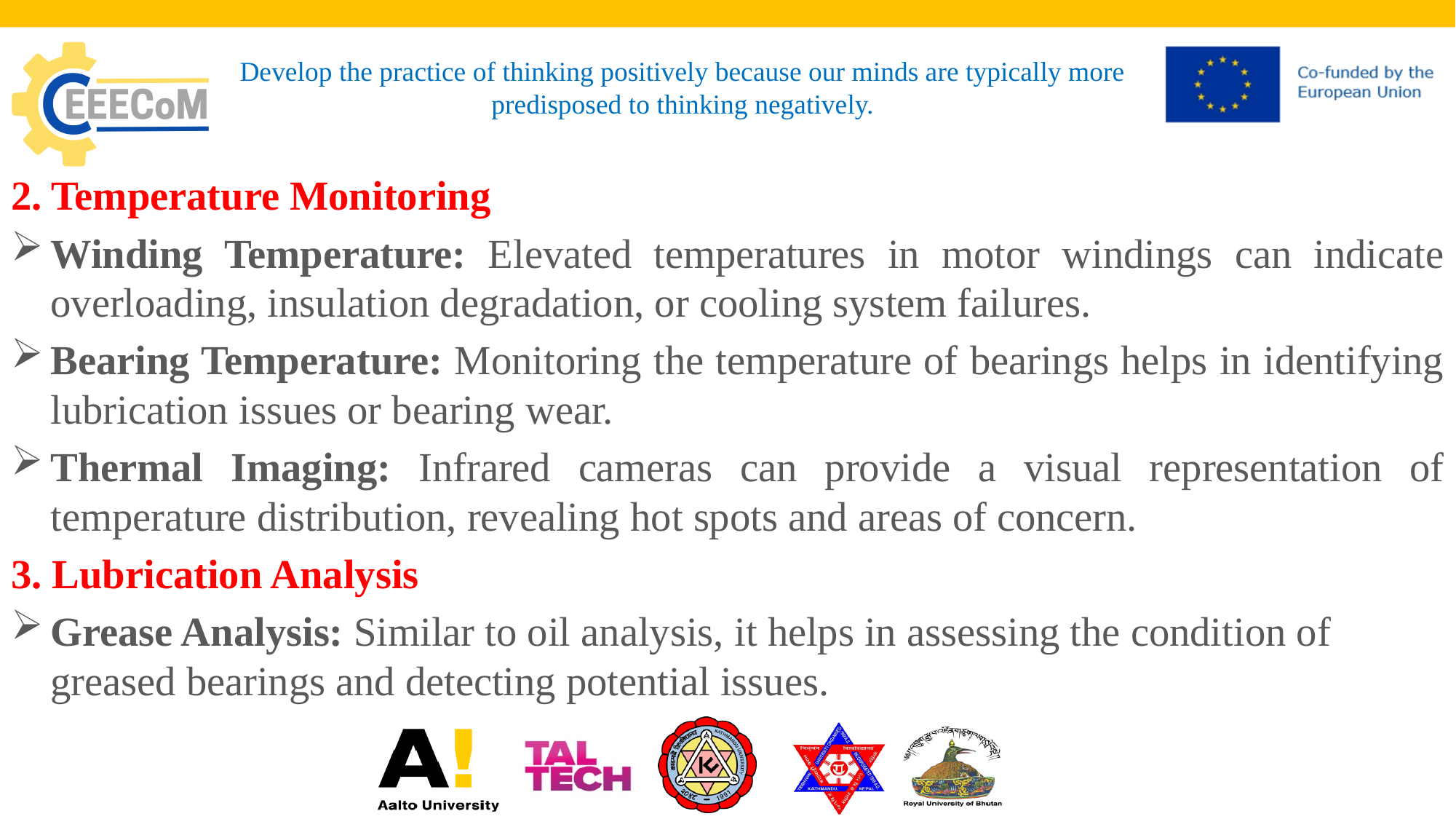

# Develop the practice of thinking positively because our minds are typically more predisposed to thinking negatively.
2. Temperature Monitoring
Winding Temperature: Elevated temperatures in motor windings can indicate overloading, insulation degradation, or cooling system failures.
Bearing Temperature: Monitoring the temperature of bearings helps in identifying lubrication issues or bearing wear.
Thermal Imaging: Infrared cameras can provide a visual representation of temperature distribution, revealing hot spots and areas of concern.
3. Lubrication Analysis
Grease Analysis: Similar to oil analysis, it helps in assessing the condition of greased bearings and detecting potential issues.